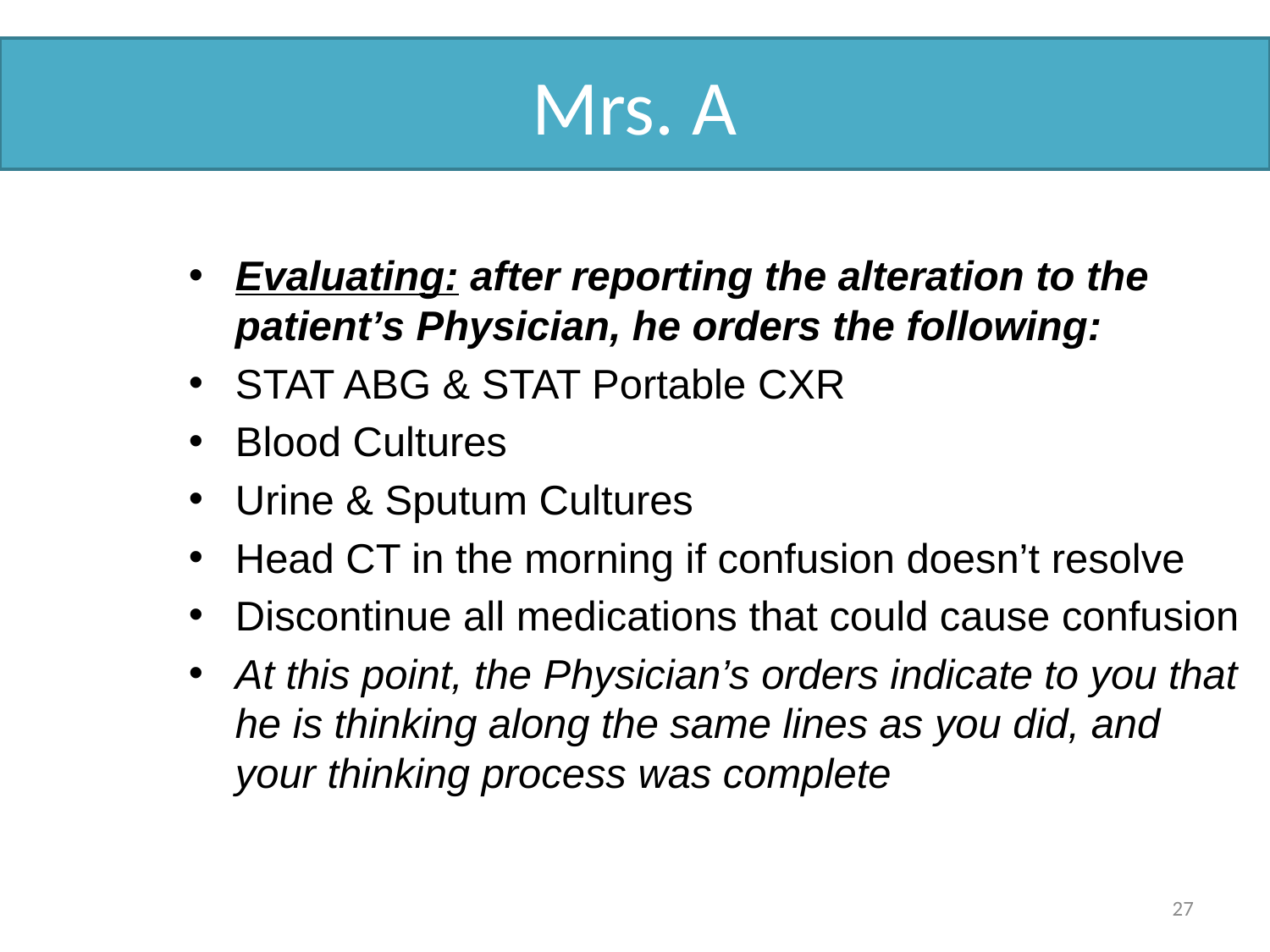

Mrs. A
# Mrs. A
Evaluating: after reporting the alteration to the patient’s Physician, he orders the following:
STAT ABG & STAT Portable CXR
Blood Cultures
Urine & Sputum Cultures
Head CT in the morning if confusion doesn’t resolve
Discontinue all medications that could cause confusion
At this point, the Physician’s orders indicate to you that he is thinking along the same lines as you did, and your thinking process was complete

27